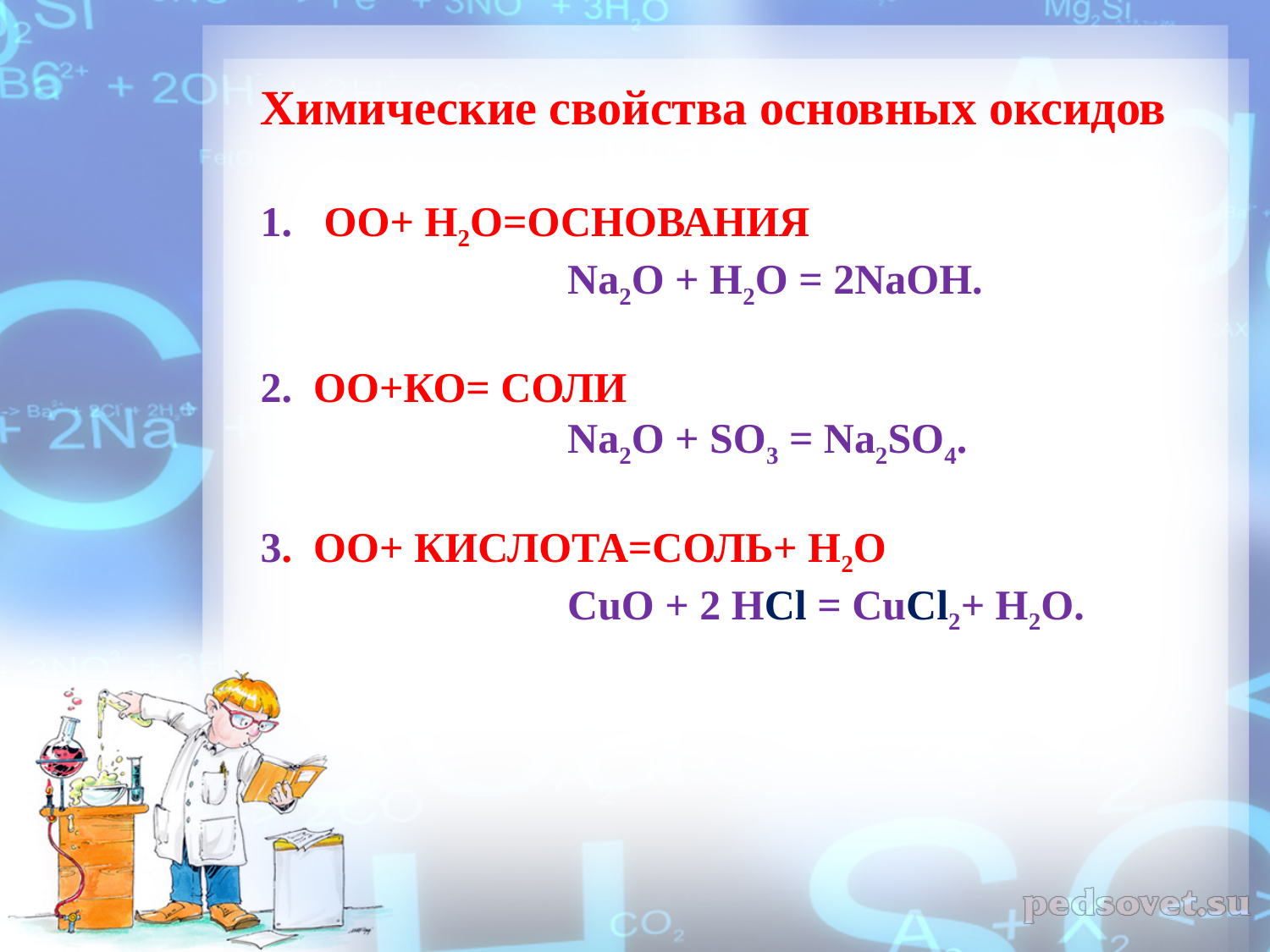

Химические свойства основных оксидов

1.   ОО+ H2O=ОСНОВАНИЯ
                             Na2O + H2O = 2NaOH.

2.  ОО+КО= СОЛИ
                             Na2O + SO3 = Na2SO4.

3.  ОО+ КИСЛОТА=СОЛЬ+ H2O
                             CuO + 2 HCl = CuCl2+ H2O.